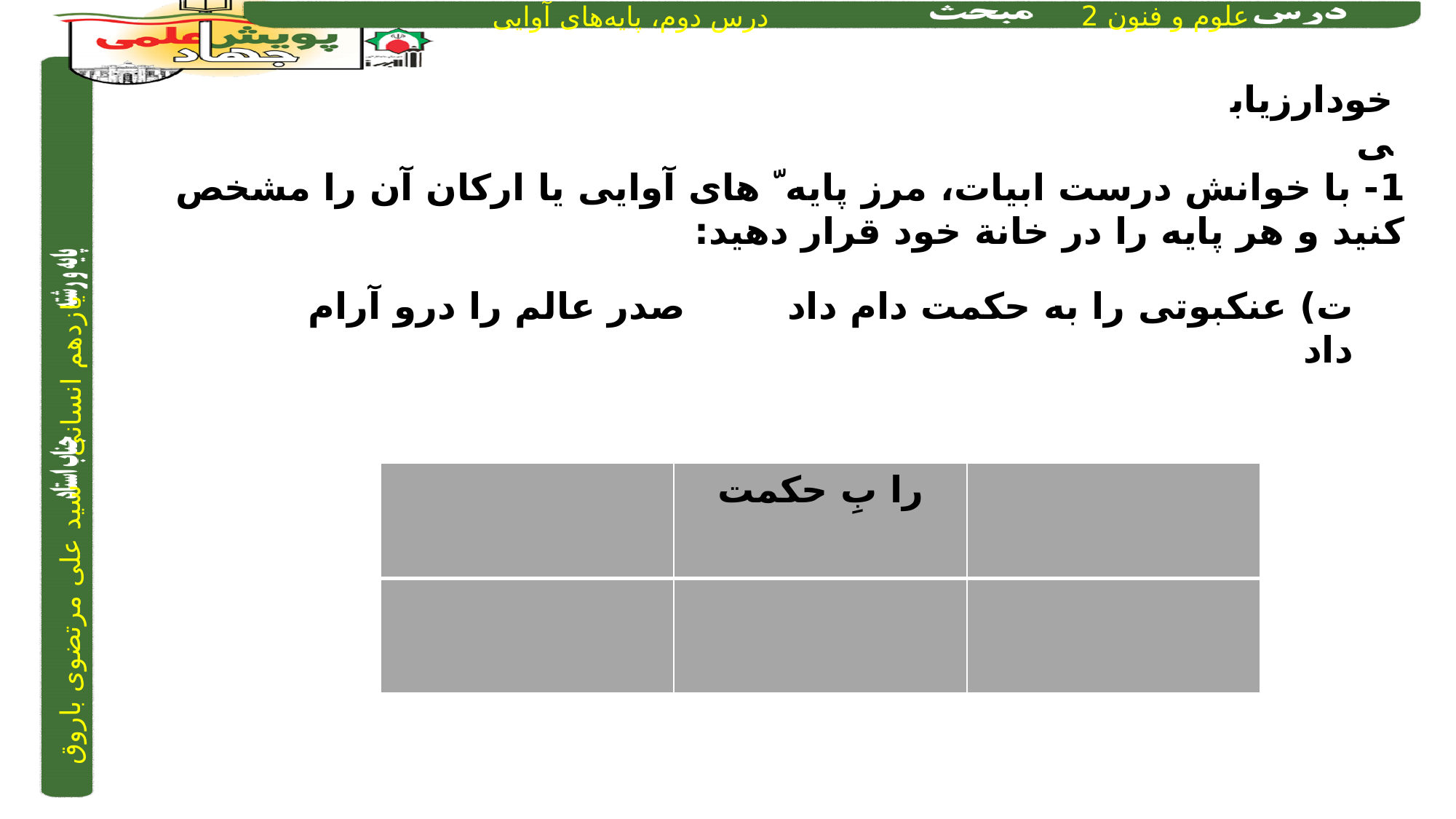

خودارزیابی
1- با خوانش درست ابیات، مرز پایه ّ های آوایی یا ارکان آن را مشخص کنید و هر پایه را در خانة خود قرار دهید:
ت) عنکبوتی را به حکمت دام داد		 صدر عالم را درو آرام داد
|  | را بِ حکمت |  |
| --- | --- | --- |
|  |  |  |